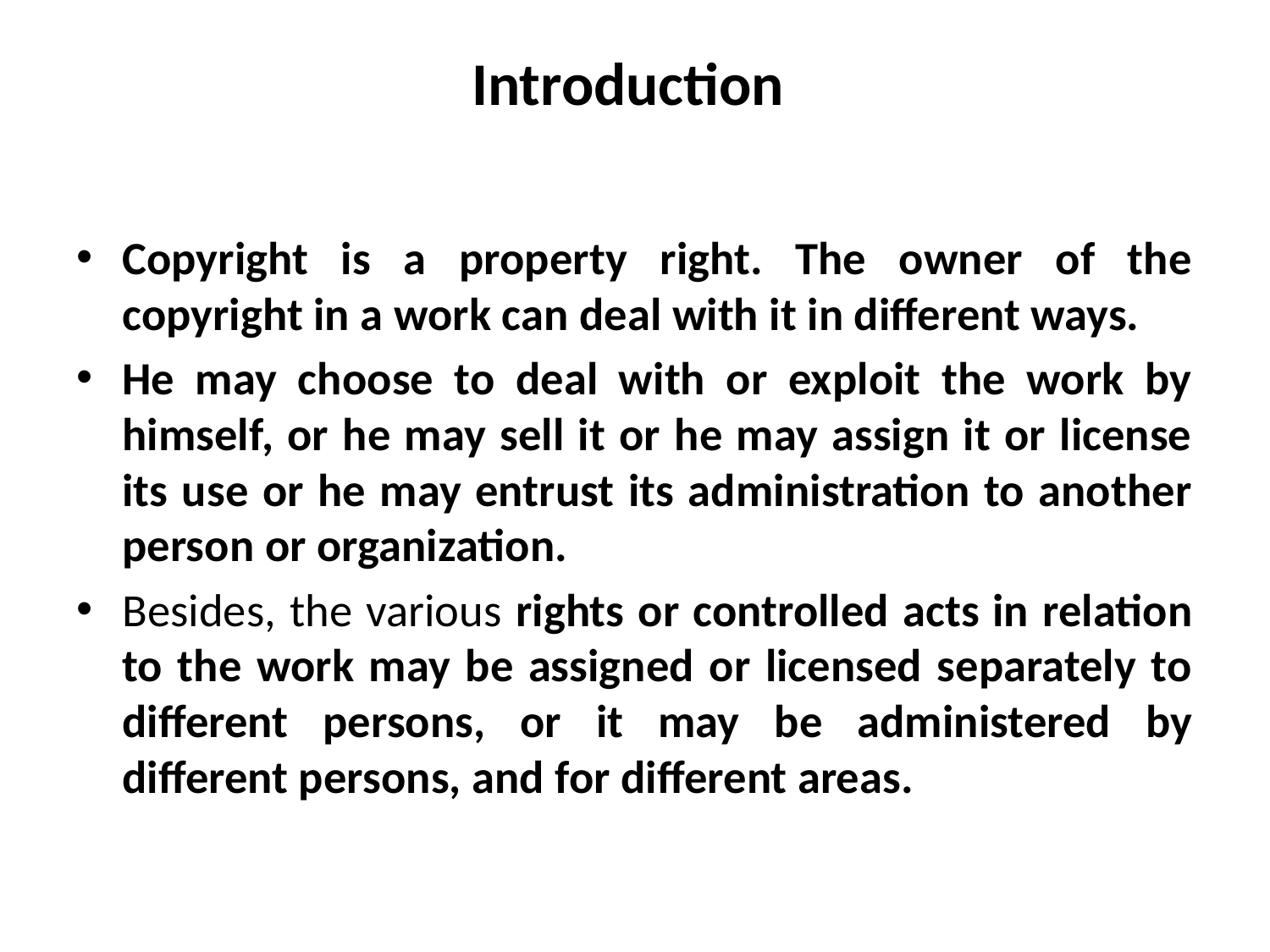

# Introduction
Copyright is a property right. The owner of the copyright in a work can deal with it in different ways.
He may choose to deal with or exploit the work by himself, or he may sell it or he may assign it or license its use or he may entrust its administration to another person or organization.
Besides, the various rights or controlled acts in relation to the work may be assigned or licensed separately to different persons, or it may be administered by different persons, and for different areas.